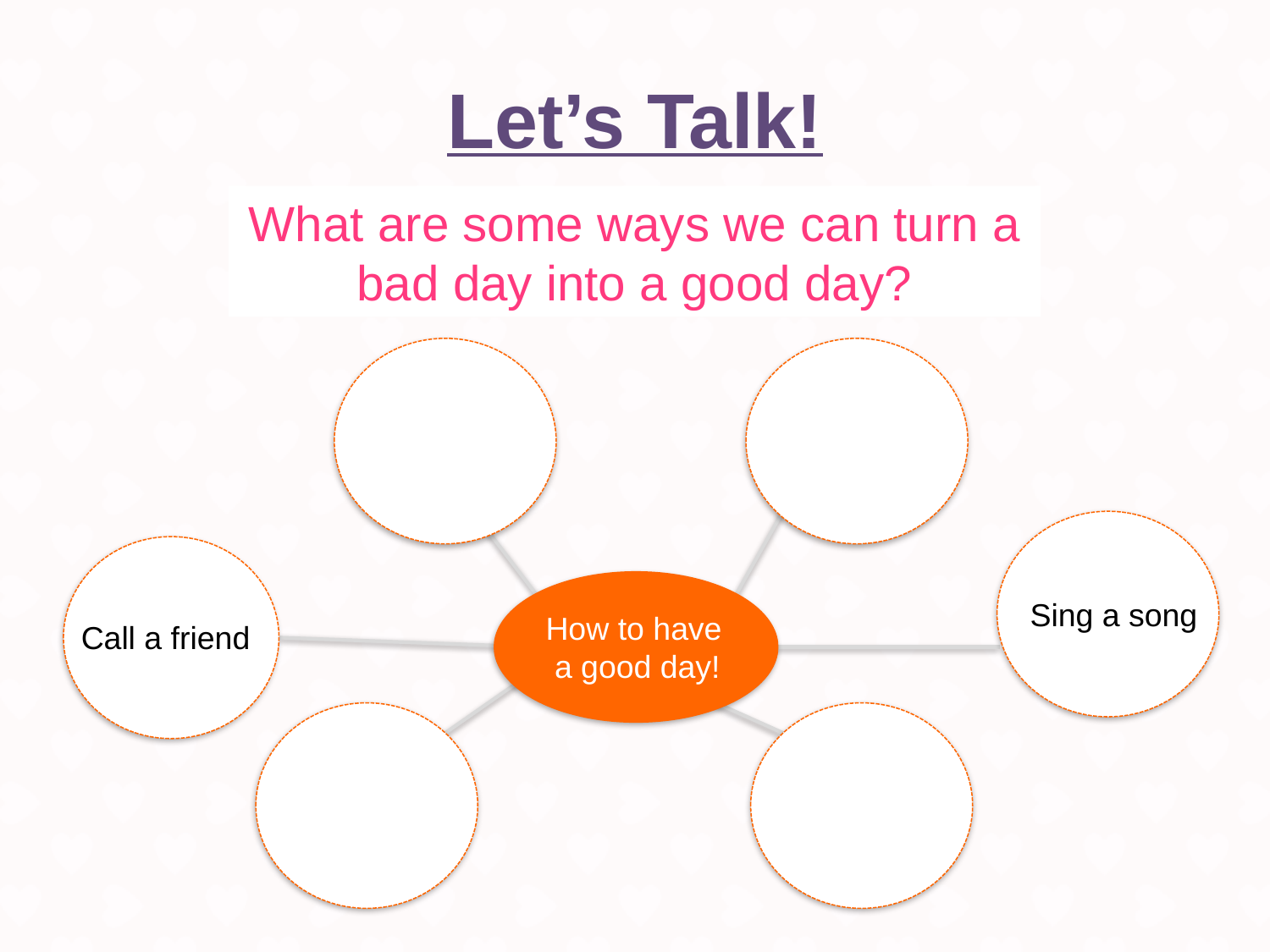

# Let’s Talk!
What are some ways we can turn a bad day into a good day?

Sing a song
How to have
 a good day!
Call a friend